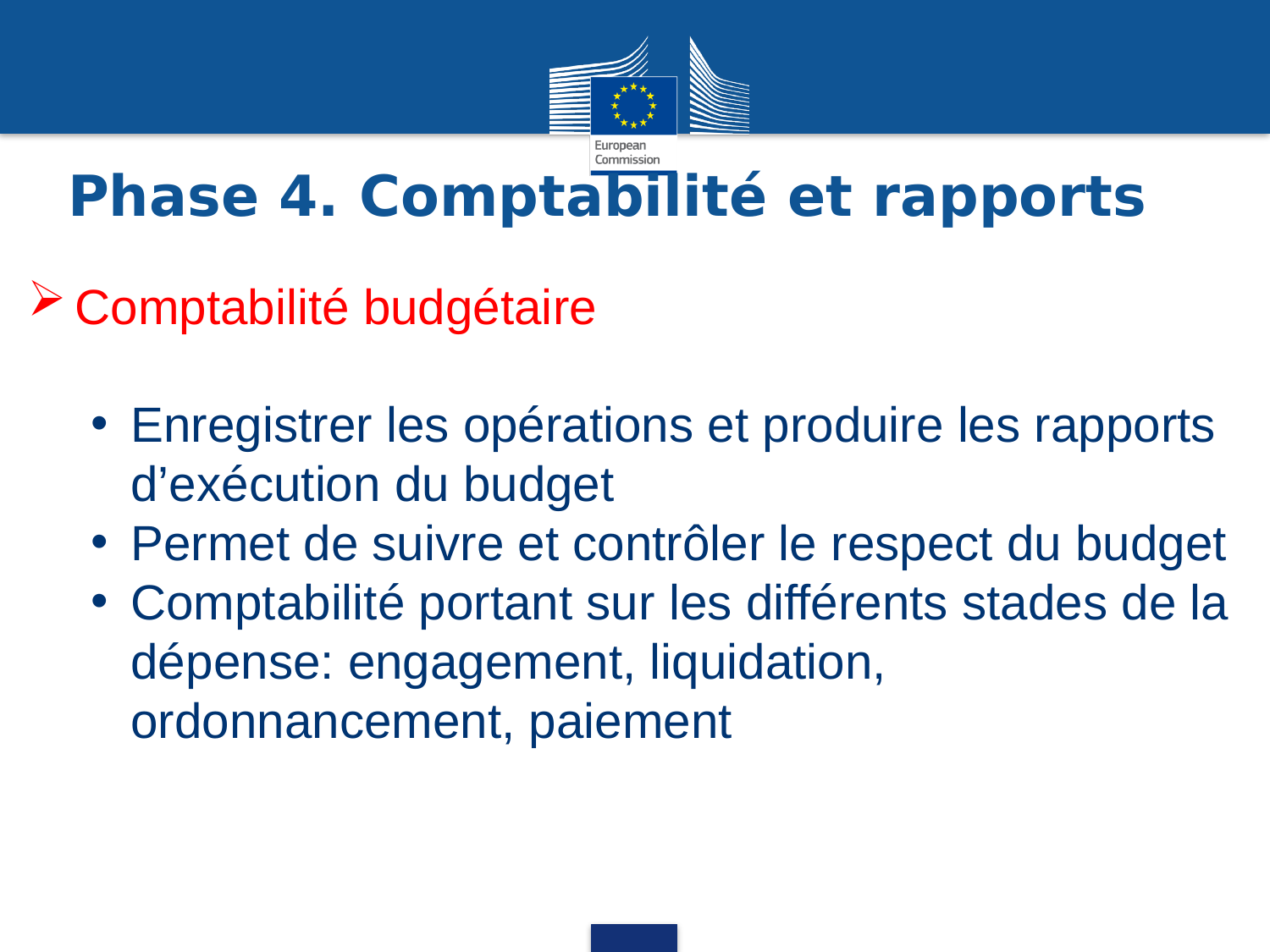

Phase 4. Comptabilité et rapports

Comptabilité budgétaire

Enregistrer les opérations et produire les rapports d’exécution du budget
Permet de suivre et contrôler le respect du budget
Comptabilité portant sur les différents stades de la dépense: engagement, liquidation, ordonnancement, paiement